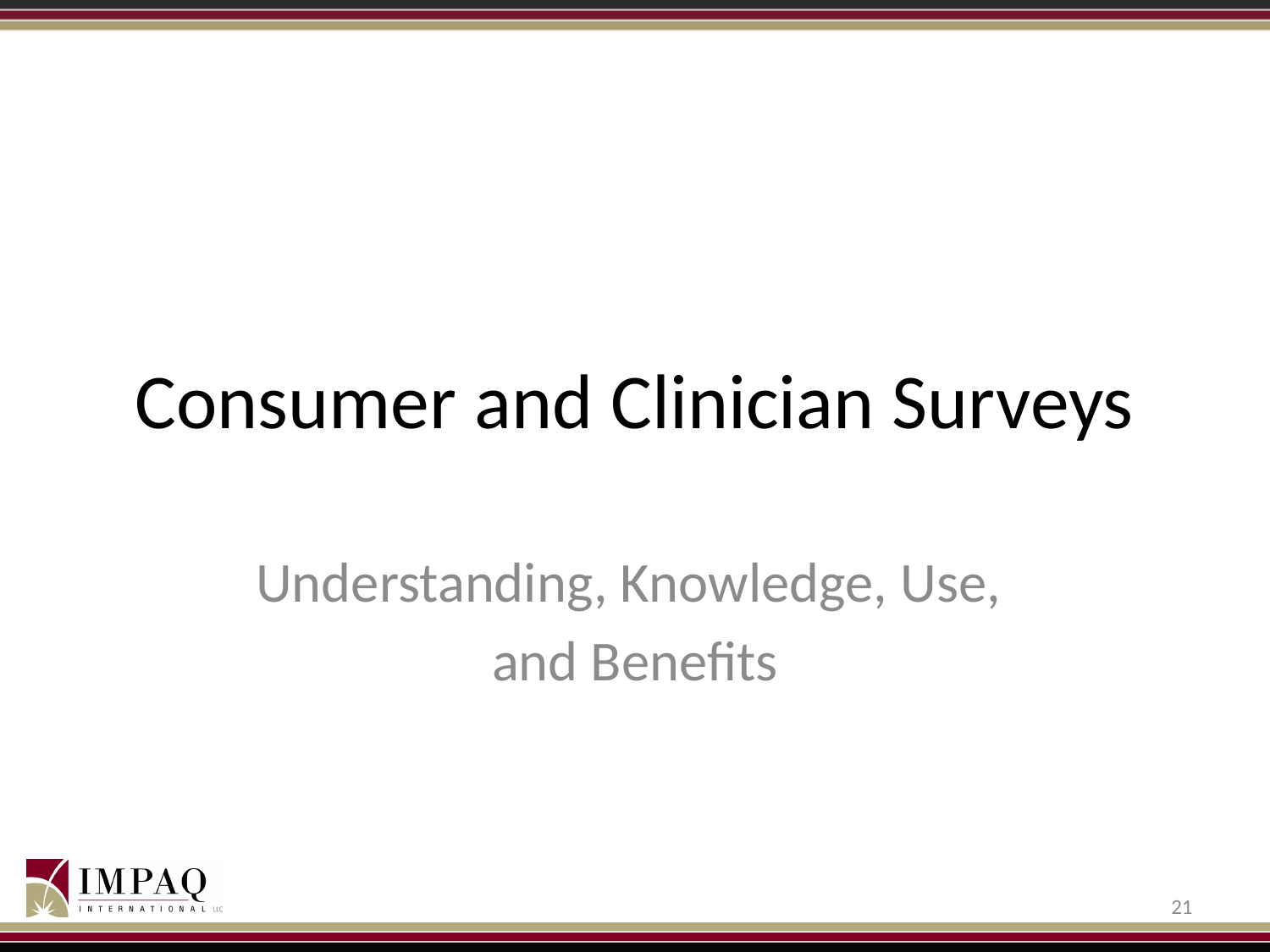

# Consumer and Clinician Surveys
Understanding, Knowledge, Use,
and Benefits
21